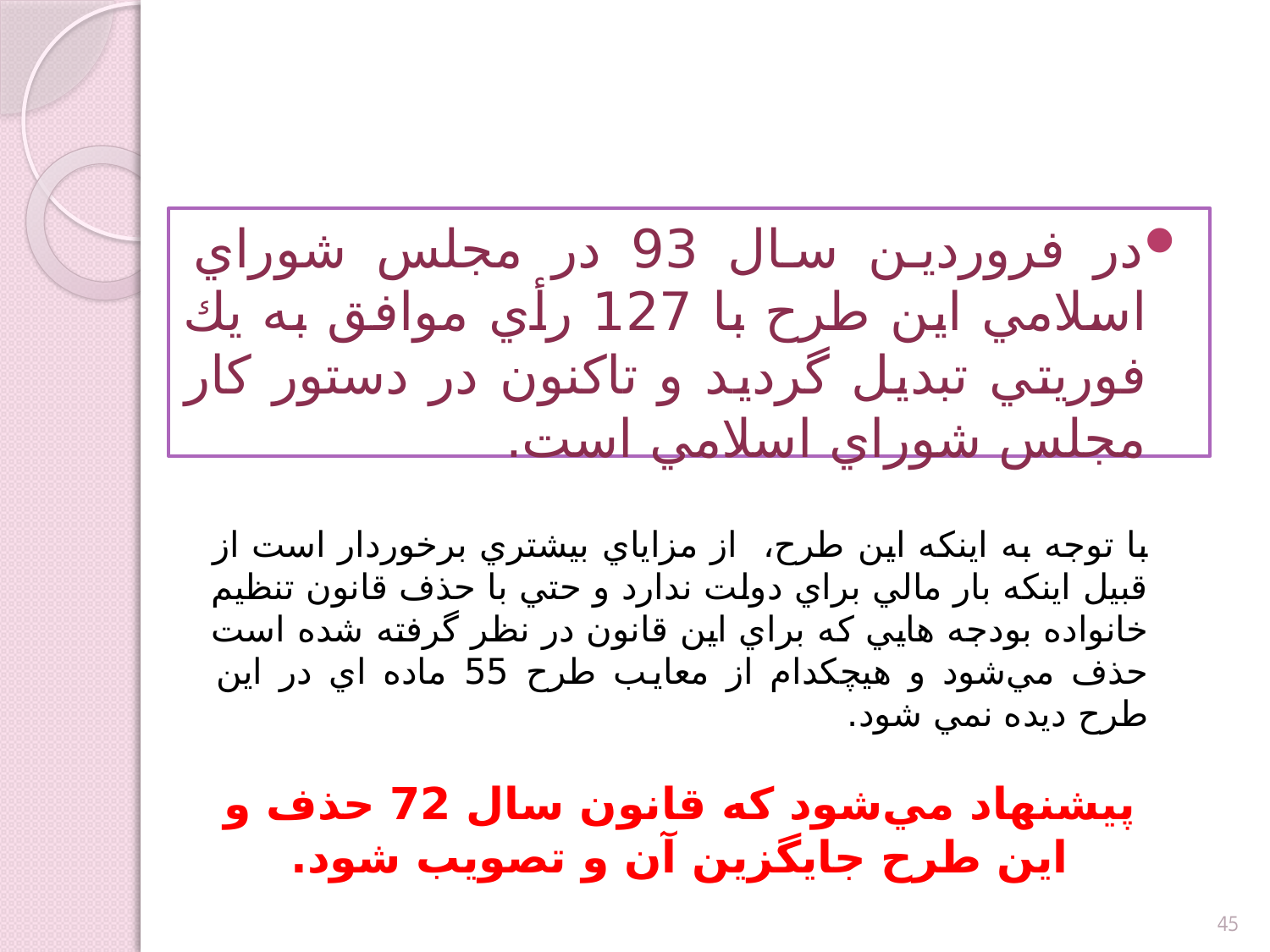

در فروردين سال 93 در مجلس شوراي اسلامي اين طرح با 127 رأي موافق به يك فوريتي تبديل گرديد و تاكنون در دستور كار مجلس شوراي اسلامي است.
با توجه به اينكه اين طرح،  از مزاياي بيشتري برخوردار است از قبيل اينكه بار مالي براي دولت ندارد و حتي با حذف قانون تنظيم خانواده بودجه هايي كه براي اين قانون در نظر گرفته شده است حذف مي‌شود و هيچكدام از معايب طرح 55 ماده اي در اين طرح ديده نمي شود.

پيشنهاد مي‌شود كه قانون سال 72 حذف و اين طرح جايگزين آن و تصويب شود.
45